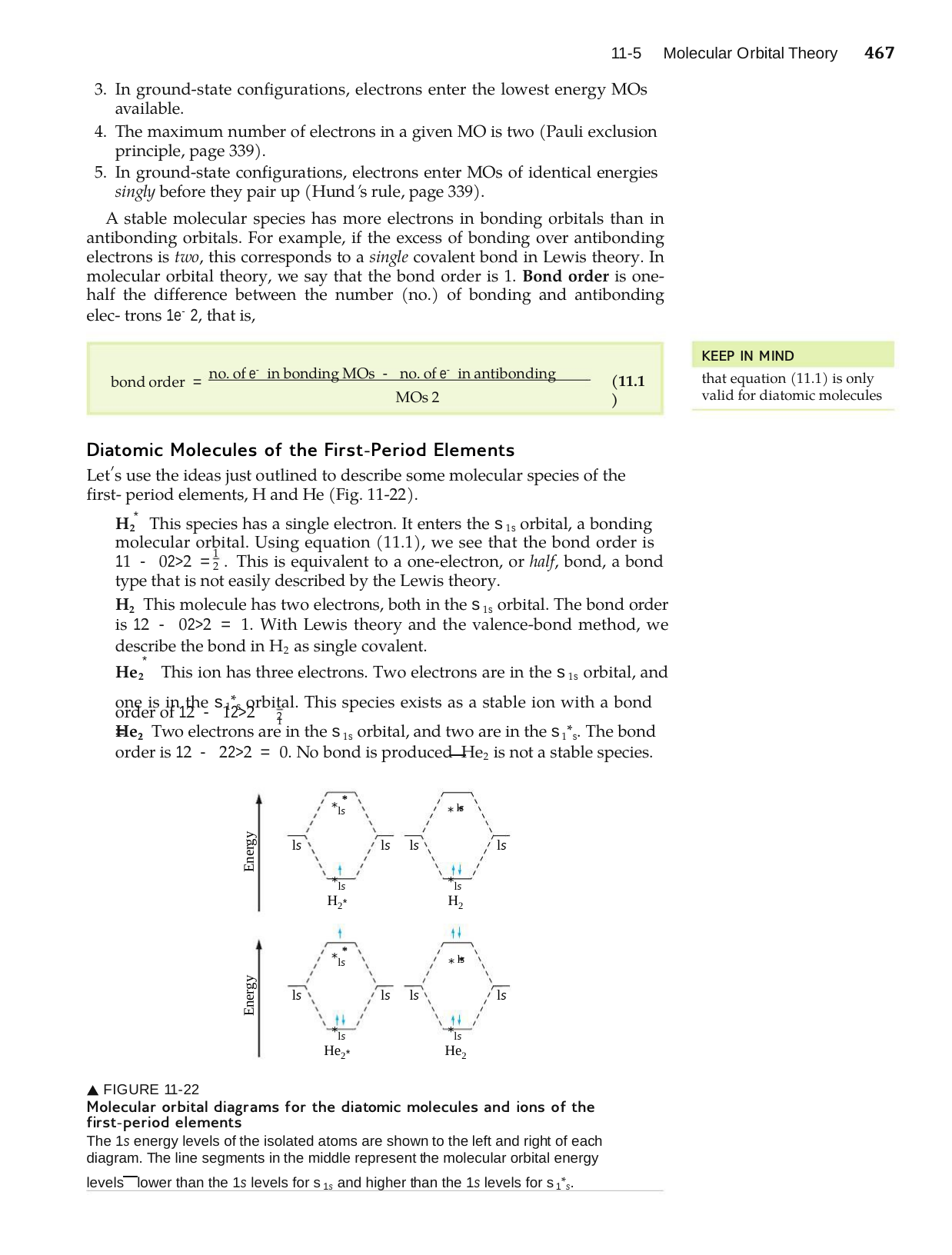

Molecular Orbital Theory	467
11-5
In ground-state configurations, electrons enter the lowest energy MOs available.
The maximum number of electrons in a given MO is two (Pauli exclusion principle, page 339).
In ground-state configurations, electrons enter MOs of identical energies
singly before they pair up (Hund s rule, page 339).
A stable molecular species has more electrons in bonding orbitals than in antibonding orbitals. For example, if the excess of bonding over antibonding electrons is two, this corresponds to a single covalent bond in Lewis theory. In molecular orbital theory, we say that the bond order is 1. Bond order is one- half the difference between the number (no.) of bonding and antibonding elec- trons 1e-2, that is,

KEEP IN MIND
that equation (11.1) is only valid for diatomic molecules
no. of e- in bonding MOs  -  no. of e- in antibonding MOs 2
(11.1)
bond order  =
Diatomic Molecules of the First-Period Elements
Let s use the ideas just outlined to describe some molecular species of the first- period elements, H and He (Fig. 11-22).

*
H2     This species has a single electron. It enters the s1s  orbital, a bonding
molecular orbital. Using equation (11.1), we see that the bond order is
1
11  -  02>2  =   .  This is equivalent to a one-electron, or half, bond, a bond
2
type that is not easily described by the Lewis theory.
H2   This molecule has two electrons, both in the s1s  orbital. The bond order is 12  -  02>2  =  1. With Lewis theory and the valence-bond method, we describe the bond in H2 as single covalent.
He2     This ion has three electrons. Two electrons are in the s1s  orbital, and one is in the s1*s  orbital. This species exists as a stable ion with a bond
1
*
order of 12  -  12>2  =   .
2
He2   Two electrons are in the s1s  orbital, and two are in the s1*s. The bond order is 12  -  22>2  =  0. No bond is produced	He2 is not a stable species.

*
* *
*ls
ls
Energy
ls
ls	ls
ls
*ls
H2
*ls
H2
*
*
* *
*ls
ls
Energy
ls	ls
ls
ls
*ls
He2
*ls
He2
*
 FIGURE 11-22
Molecular orbital diagrams for the diatomic molecules and ions of the first-period elements
The 1s energy levels of the isolated atoms are shown to the left and right of each diagram. The line segments in the middle represent the molecular orbital energy
levels   lower than the 1s levels for s1s  and higher than the 1s levels for s1*s.